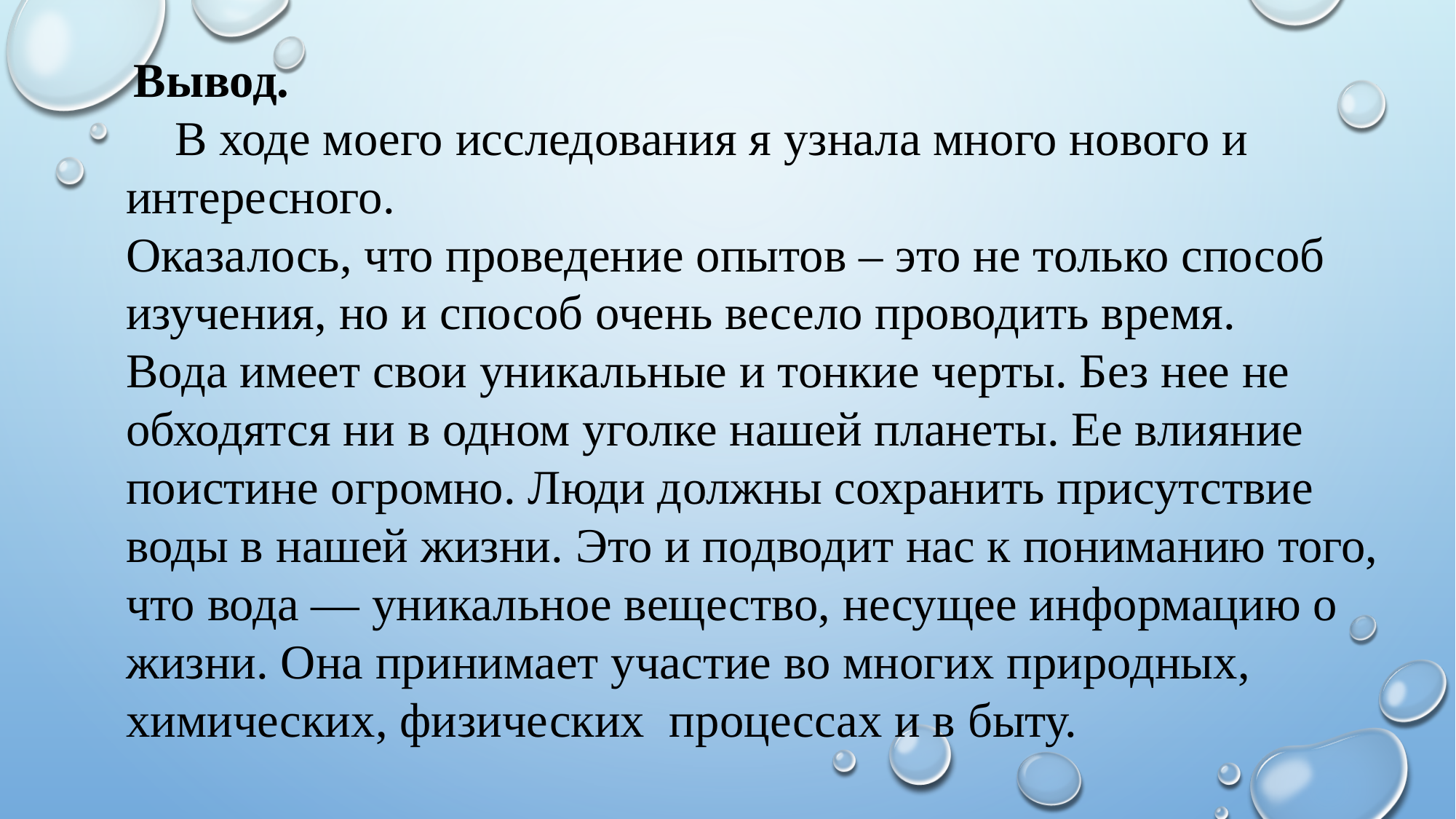

Вывод.
    В ходе моего исследования я узнала много нового и интересного.
Оказалось, что проведение опытов – это не только способ изучения, но и способ очень весело проводить время.
Вода имеет свои уникальные и тонкие черты. Без нее не обходятся ни в одном уголке нашей планеты. Ее влияние поистине огромно. Люди должны сохранить присутствие воды в нашей жизни. Это и подводит нас к пониманию того, что вода — уникальное вещество, несущее информацию о жизни. Она принимает участие во многих природных, химических, физических  процессах и в быту.